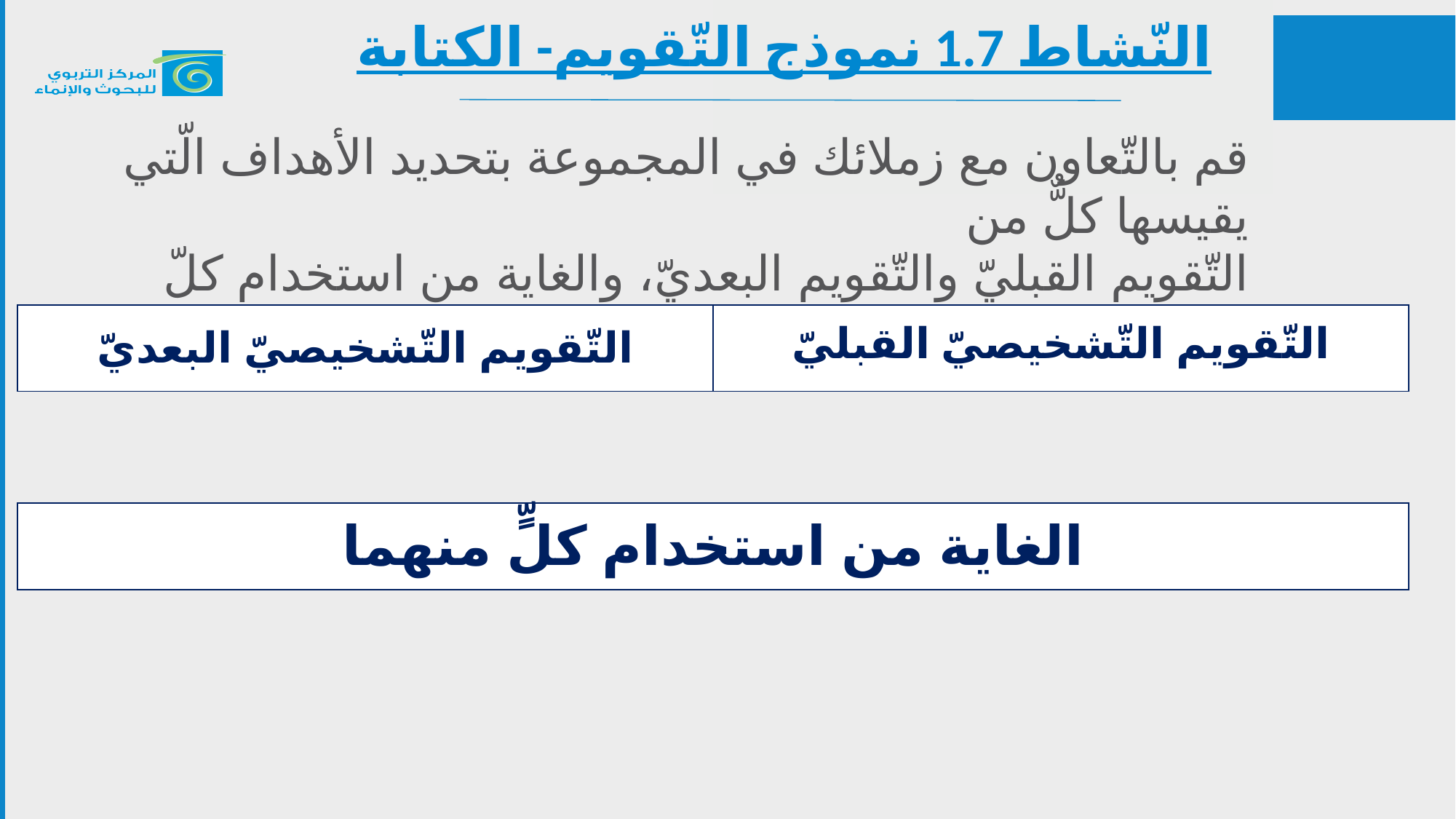

النّشاط 1.7 نموذج التّقويم- الكتابة
قم بالتّعاون مع زملائك في المجموعة بتحديد الأهداف الّتي يقيسها كلٌّ من
التّقويم القبليّ والتّقويم البعديّ، والغاية من استخدام كلّ منهما
| التّقويم التّشخيصيّ البعديّ | التّقويم التّشخيصيّ القبليّ |
| --- | --- |
| الغاية من استخدام كلٍّ منهما |
| --- |